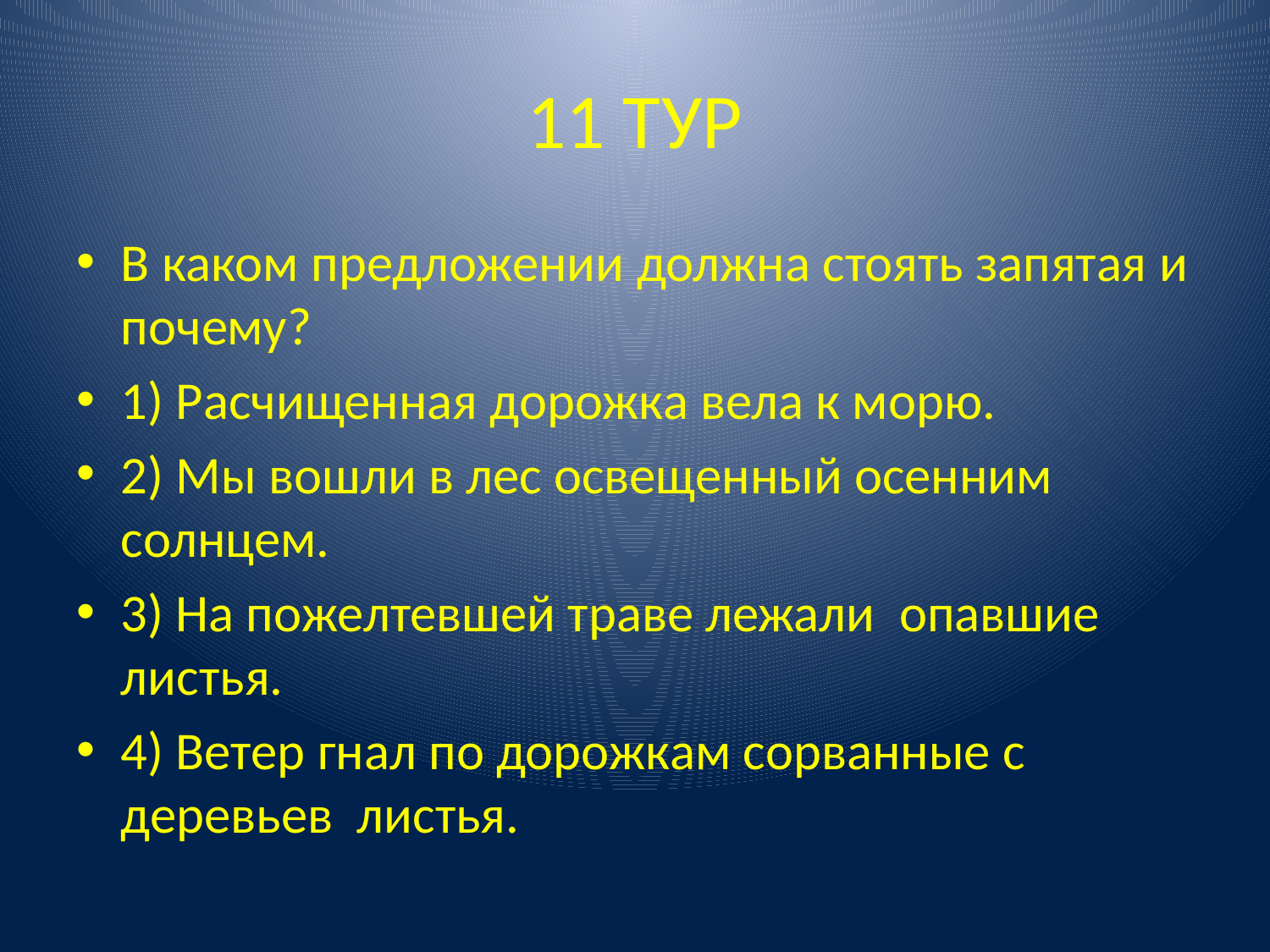

# 11 ТУР
В каком предложении должна стоять запятая и почему?
1) Расчищенная дорожка вела к морю.
2) Мы вошли в лес освещенный осенним солнцем.
3) На пожелтевшей траве лежали  опавшие листья.
4) Ветер гнал по дорожкам сорванные с деревьев  листья.